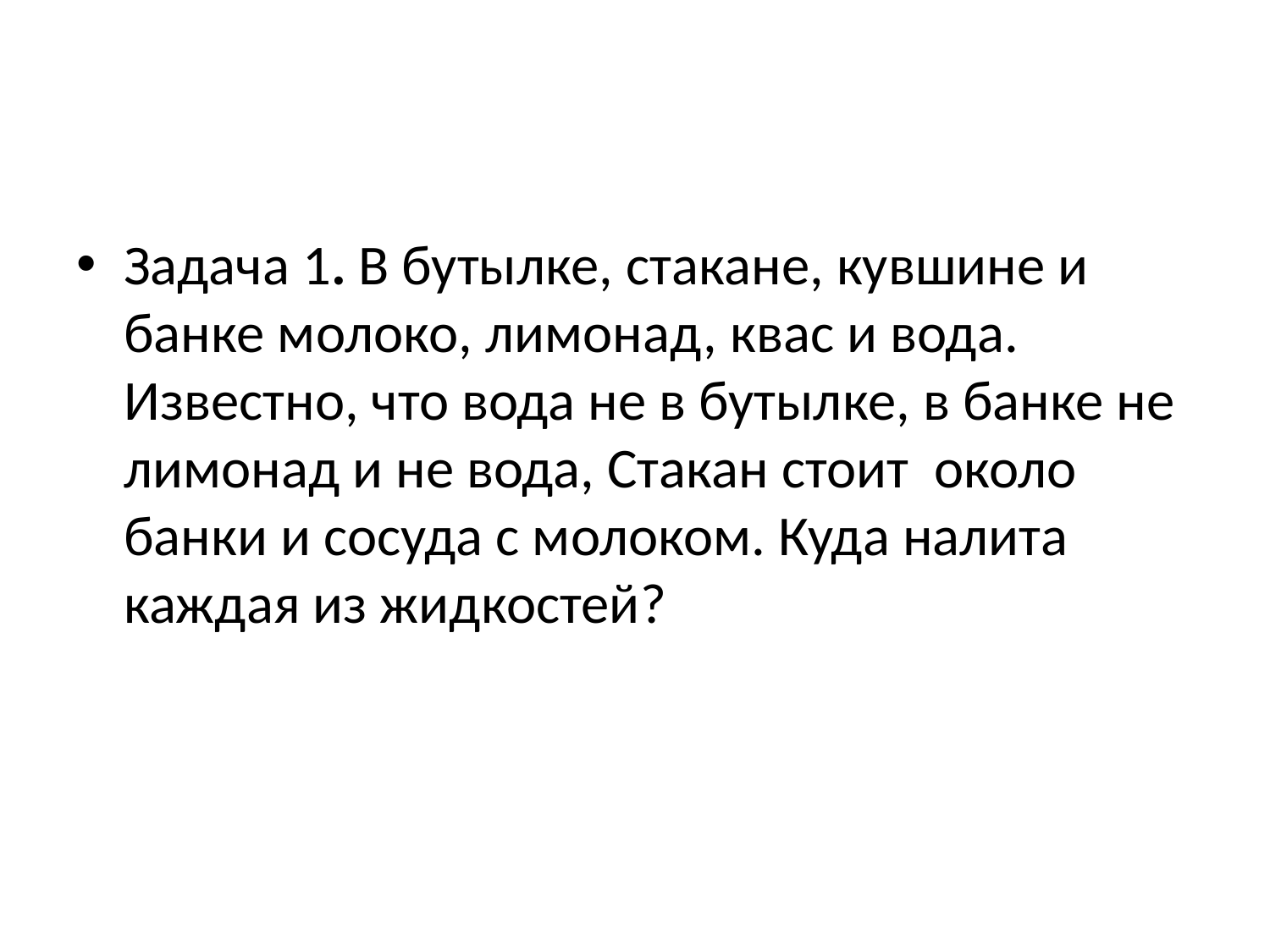

#
Задача 1. В бутылке, стакане, кувшине и банке молоко, лимонад, квас и вода. Известно, что вода не в бутылке, в банке не лимонад и не вода, Стакан стоит  около банки и сосуда с молоком. Куда налита каждая из жидкостей?